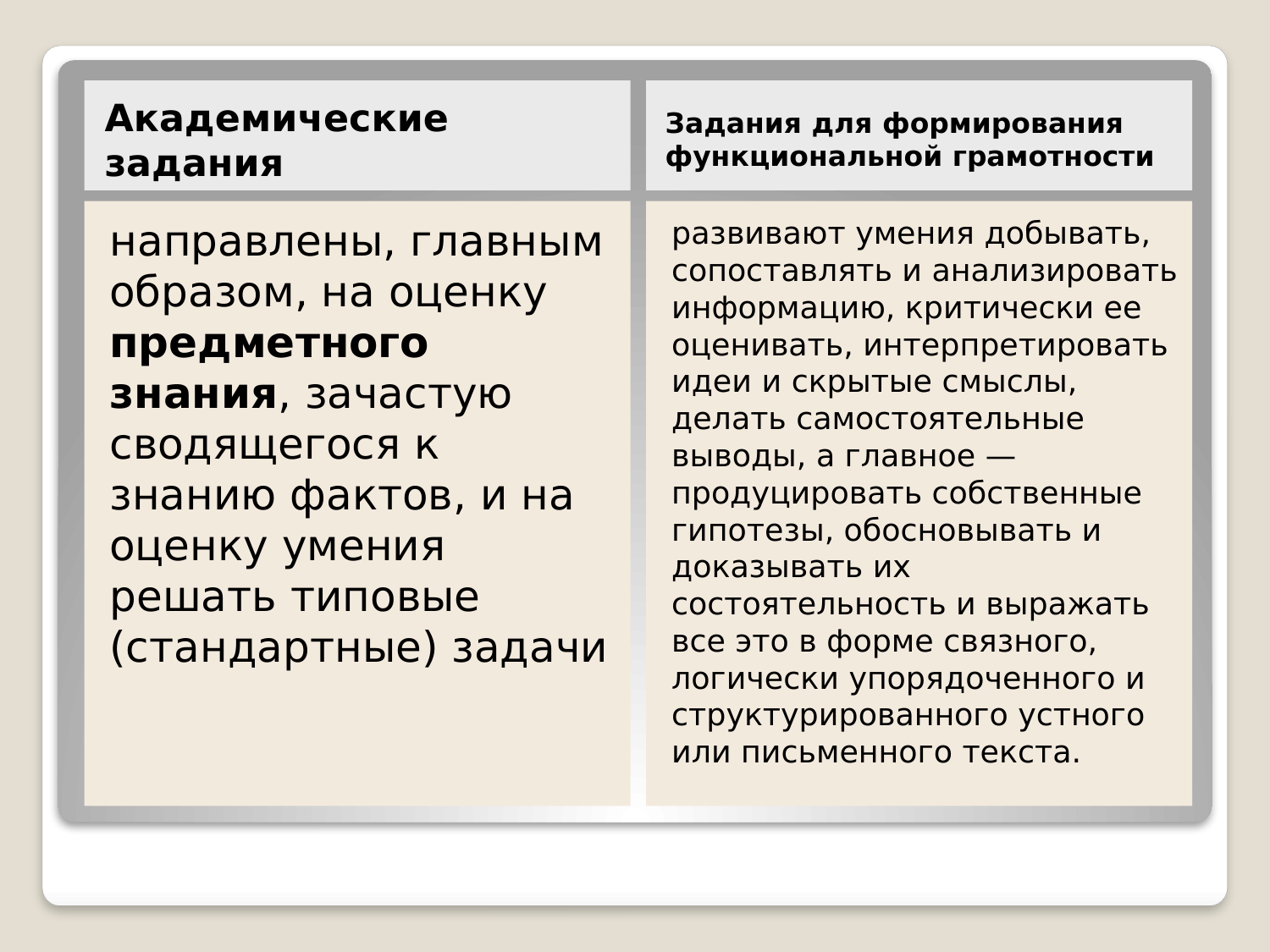

Академические задания
Задания для формирования функциональной грамотности
направлены, главным образом, на оценку предметного знания, зачастую сводящегося к знанию фактов, и на оценку умения решать типовые (стандартные) задачи
развивают умения добывать, сопоставлять и анализировать информацию, критически ее оценивать, интерпретировать идеи и скрытые смыслы, делать самостоятельные выводы, а главное — продуцировать собственные гипотезы, обосновывать и доказывать их состоятельность и выражать все это в форме связного, логически упорядоченного и структурированного устного или письменного текста.